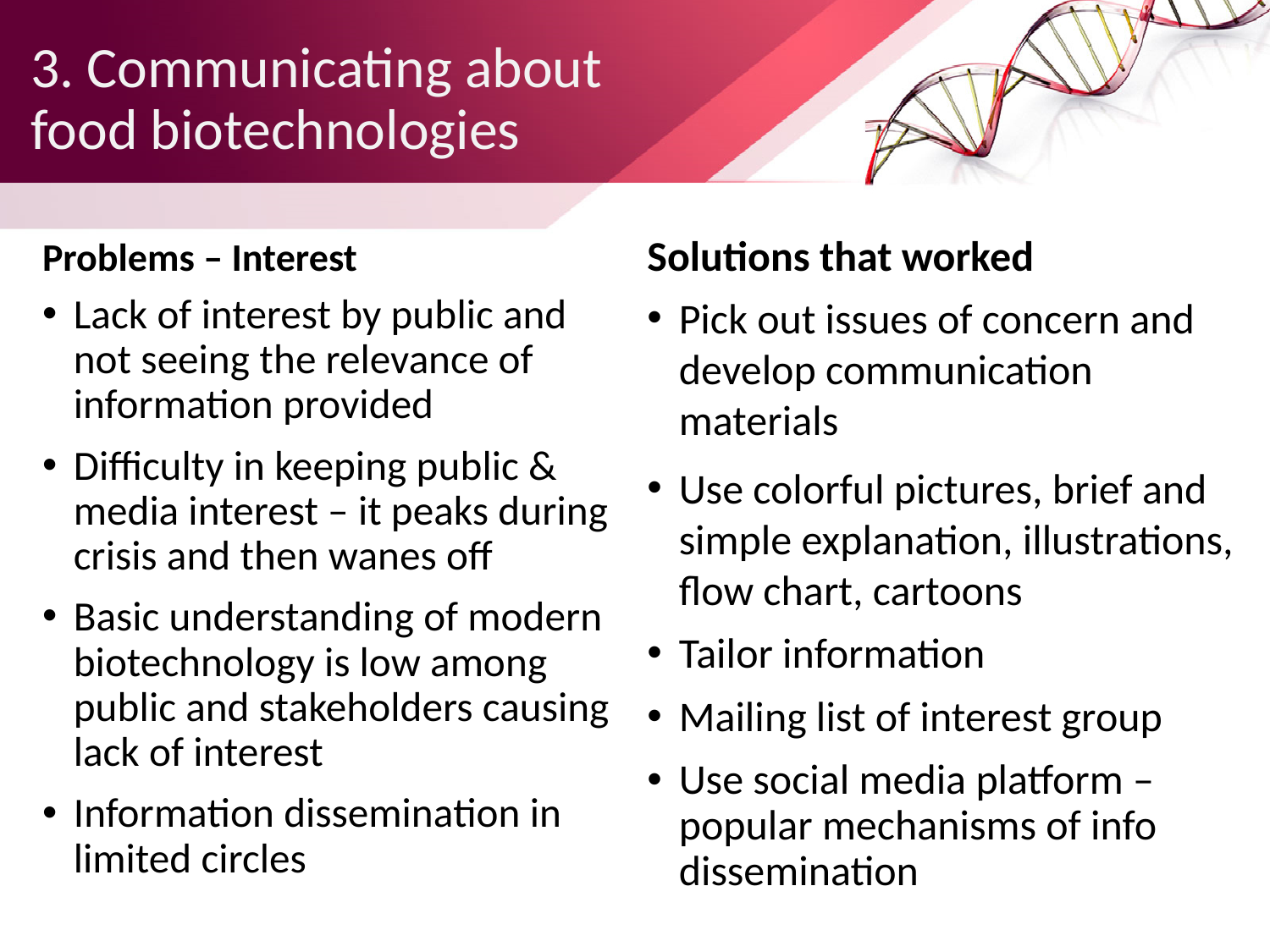

# 3. Communicating about food biotechnologies
Problems – Interest
Solutions that worked
Pick out issues of concern and develop communication materials
Use colorful pictures, brief and simple explanation, illustrations, flow chart, cartoons
Tailor information
Mailing list of interest group
Use social media platform –popular mechanisms of info dissemination
Lack of interest by public and not seeing the relevance of information provided
Difficulty in keeping public & media interest – it peaks during crisis and then wanes off
Basic understanding of modern biotechnology is low among public and stakeholders causing lack of interest
Information dissemination in limited circles